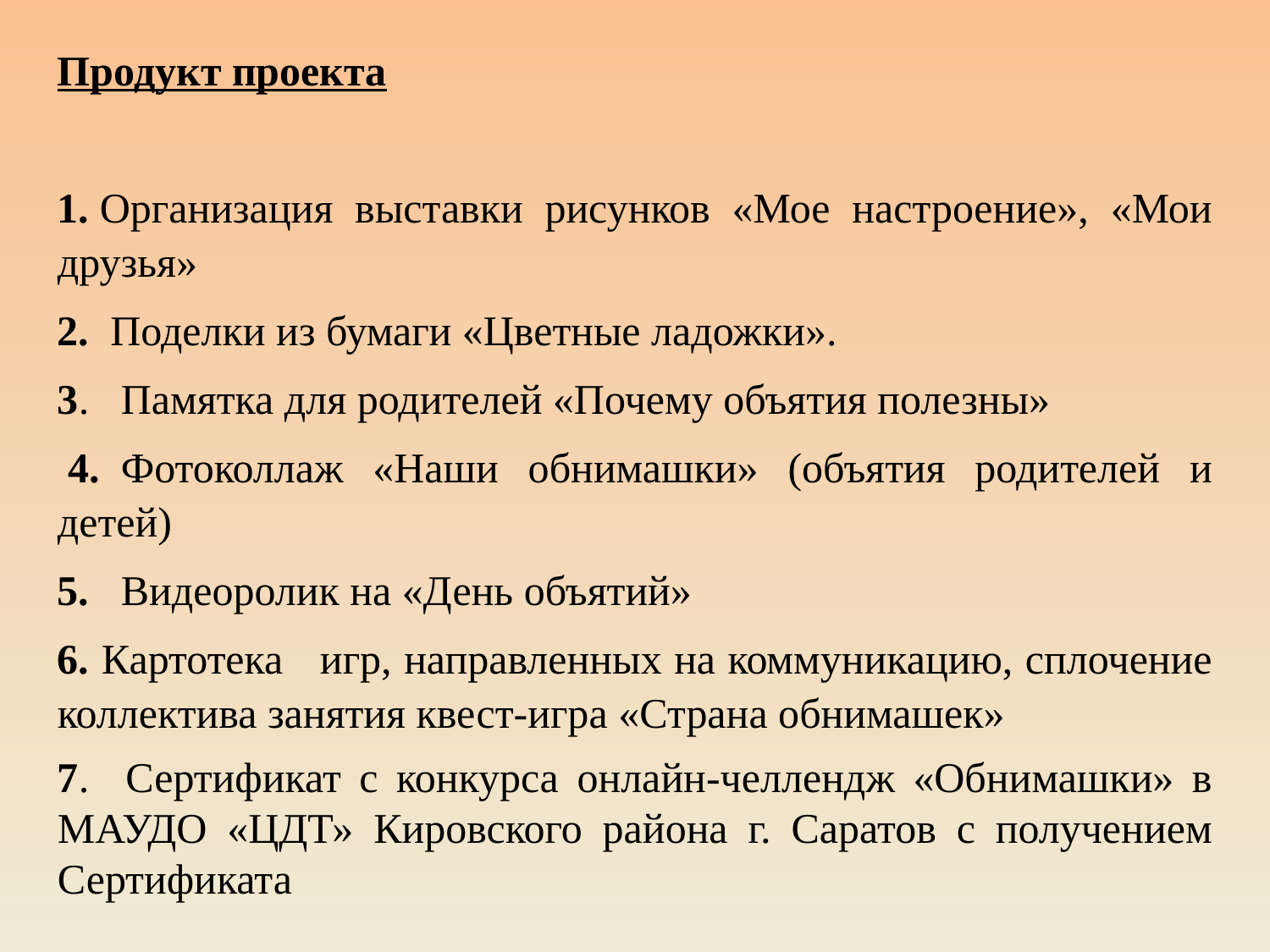

Продукт проекта

1. Организация выставки рисунков «Мое настроение», «Мои друзья»
2.  Поделки из бумаги «Цветные ладожки».
3.   Памятка для родителей «Почему объятия полезны»
 4.  Фотоколлаж «Наши обнимашки» (объятия родителей и детей)
5.   Видеоролик на «День объятий»
6. Картотека   игр, направленных на коммуникацию, сплочение коллектива занятия квест-игра «Страна обнимашек»
7.  Сертификат с конкурса онлайн-челлендж «Обнимашки» в МАУДО «ЦДТ» Кировского района г. Саратов с получением Сертификата